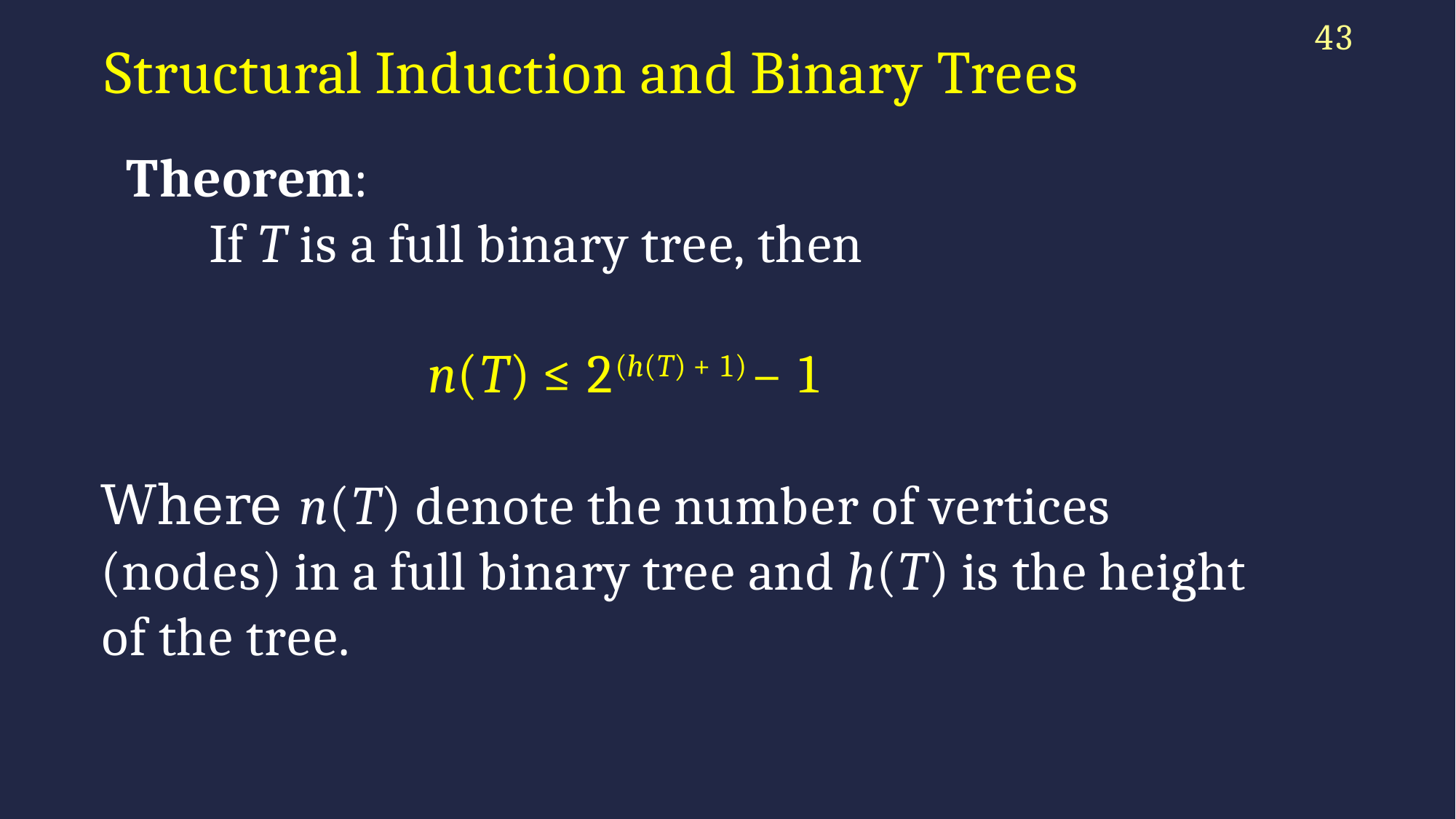

43
# Structural Induction and Binary Trees
  Theorem:
	If T is a full binary tree, then
			n(T) ≤ 2(h(T) + 1) – 1

Where n(T) denote the number of vertices (nodes) in a full binary tree and h(T) is the height of the tree.